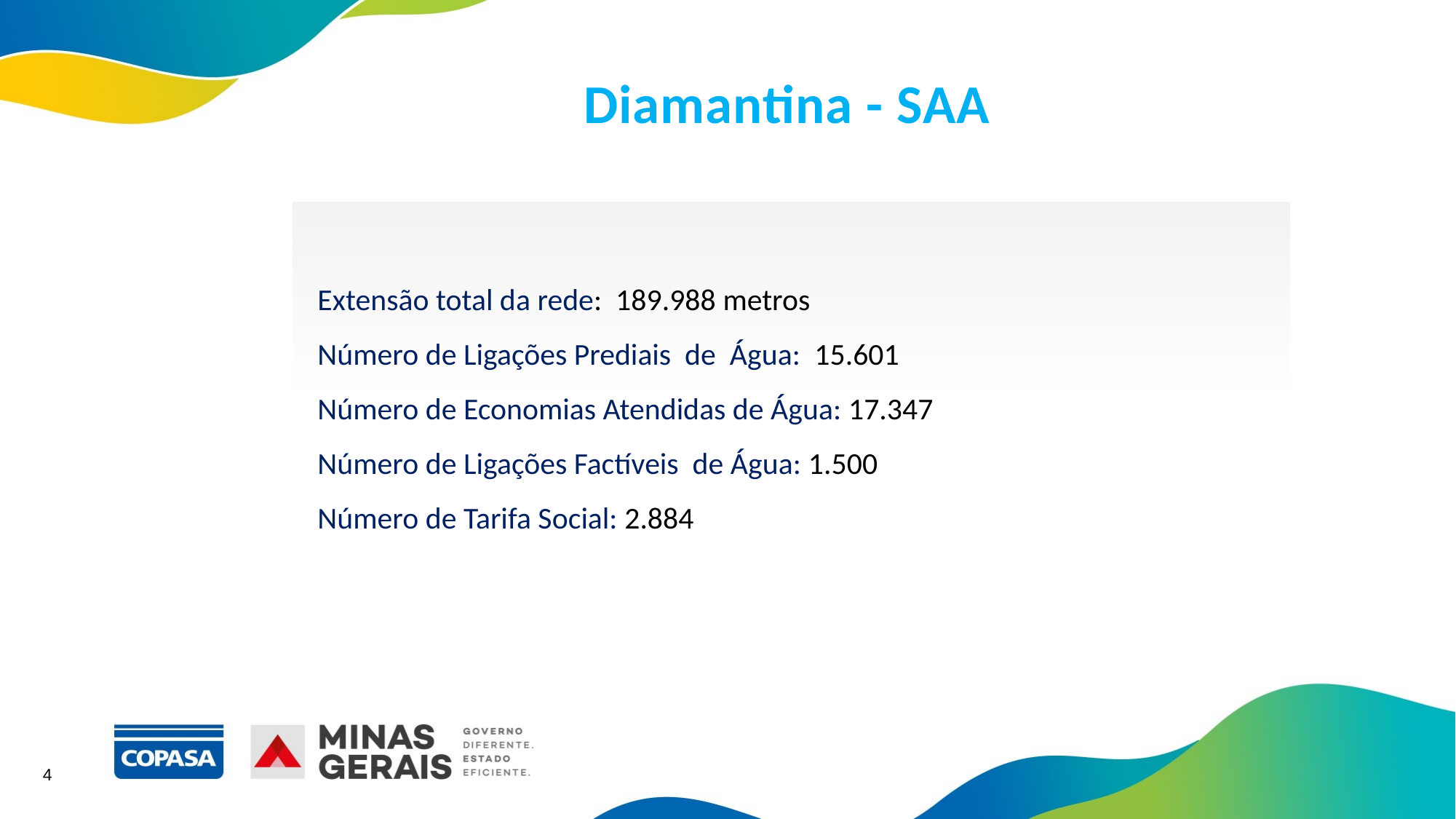

Diamantina - SAA

  Extensão total da rede:  189.988 metros
  Número de Ligações Prediais  de  Água:  15.601
  Número de Economias Atendidas de Água: 17.347
  Número de Ligações Factíveis  de Água: 1.500
  Número de Tarifa Social: 2.884

4